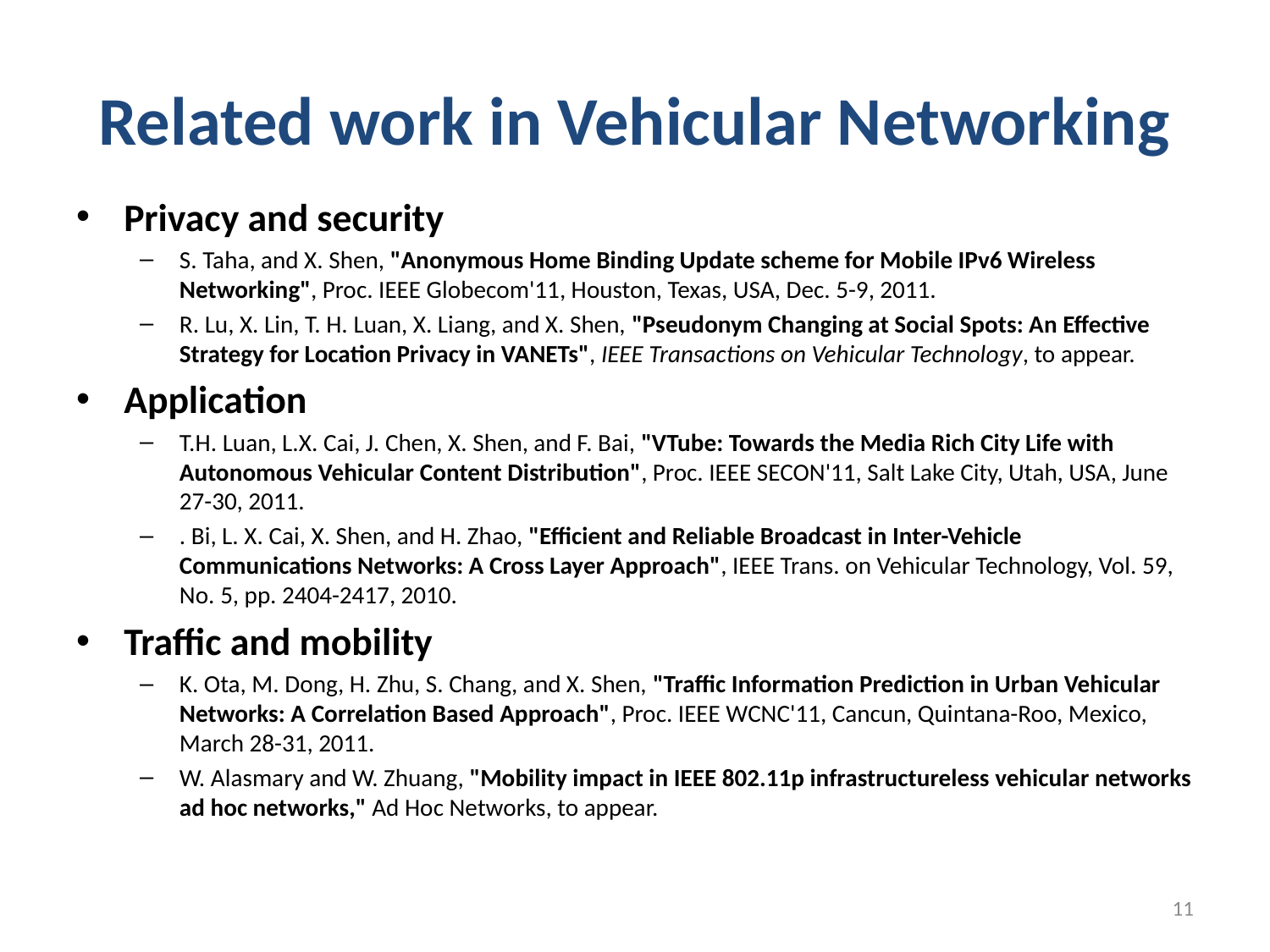

# Related work in Vehicular Networking
Privacy and security
S. Taha, and X. Shen, "Anonymous Home Binding Update scheme for Mobile IPv6 Wireless Networking", Proc. IEEE Globecom'11, Houston, Texas, USA, Dec. 5-9, 2011.
R. Lu, X. Lin, T. H. Luan, X. Liang, and X. Shen, "Pseudonym Changing at Social Spots: An Effective Strategy for Location Privacy in VANETs", IEEE Transactions on Vehicular Technology, to appear.
Application
T.H. Luan, L.X. Cai, J. Chen, X. Shen, and F. Bai, "VTube: Towards the Media Rich City Life with Autonomous Vehicular Content Distribution", Proc. IEEE SECON'11, Salt Lake City, Utah, USA, June 27-30, 2011.
. Bi, L. X. Cai, X. Shen, and H. Zhao, "Efficient and Reliable Broadcast in Inter-Vehicle Communications Networks: A Cross Layer Approach", IEEE Trans. on Vehicular Technology, Vol. 59, No. 5, pp. 2404-2417, 2010.
Traffic and mobility
K. Ota, M. Dong, H. Zhu, S. Chang, and X. Shen, "Traffic Information Prediction in Urban Vehicular Networks: A Correlation Based Approach", Proc. IEEE WCNC'11, Cancun, Quintana-Roo, Mexico, March 28-31, 2011.
W. Alasmary and W. Zhuang, "Mobility impact in IEEE 802.11p infrastructureless vehicular networks ad hoc networks," Ad Hoc Networks, to appear.
11